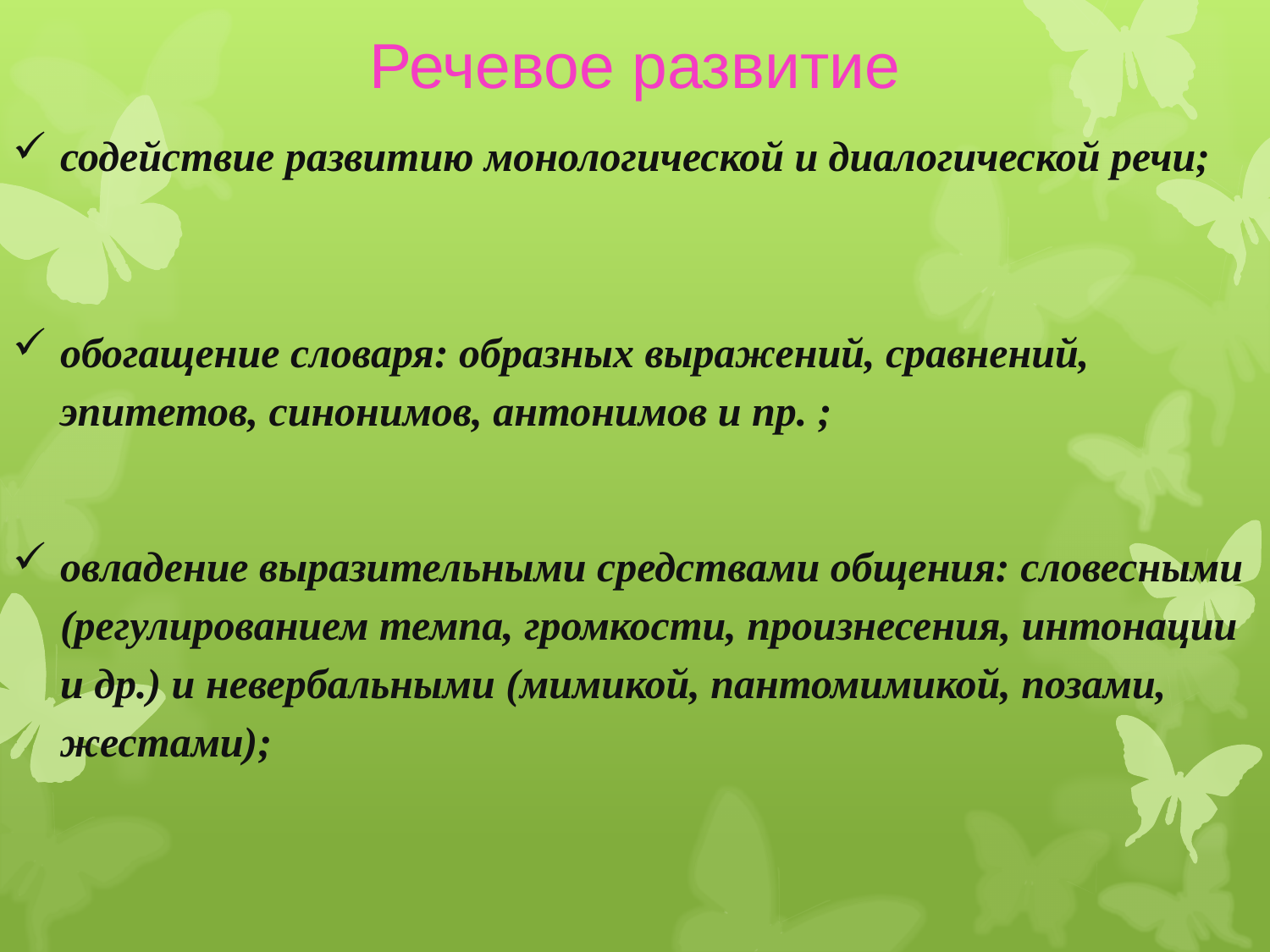

Речевое развитие
содействие развитию монологической и диалогической речи;

обогащение словаря: образных выражений, сравнений, эпитетов, синонимов, антонимов и пр. ;

овладение выразительными средствами общения: словесными (регулированием темпа, громкости, произнесения, интонации и др.) и невербальными (мимикой, пантомимикой, позами, жестами);